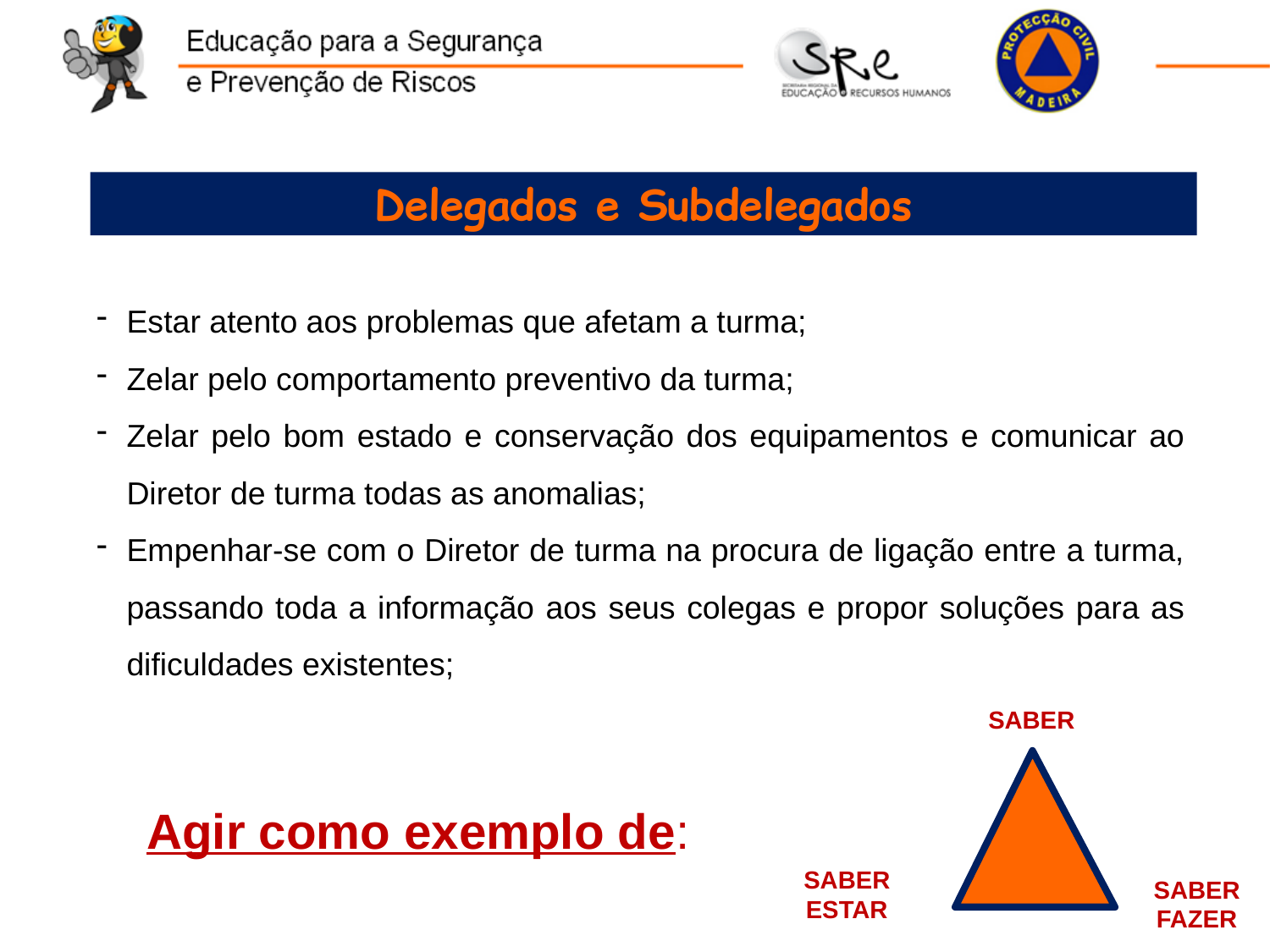

Delegados e Subdelegados
Estar atento aos problemas que afetam a turma;
Zelar pelo comportamento preventivo da turma;
Zelar pelo bom estado e conservação dos equipamentos e comunicar ao Diretor de turma todas as anomalias;
Empenhar-se com o Diretor de turma na procura de ligação entre a turma, passando toda a informação aos seus colegas e propor soluções para as dificuldades existentes;

SABER

Agir como exemplo de:
SABER
ESTAR
SABER
FAZER